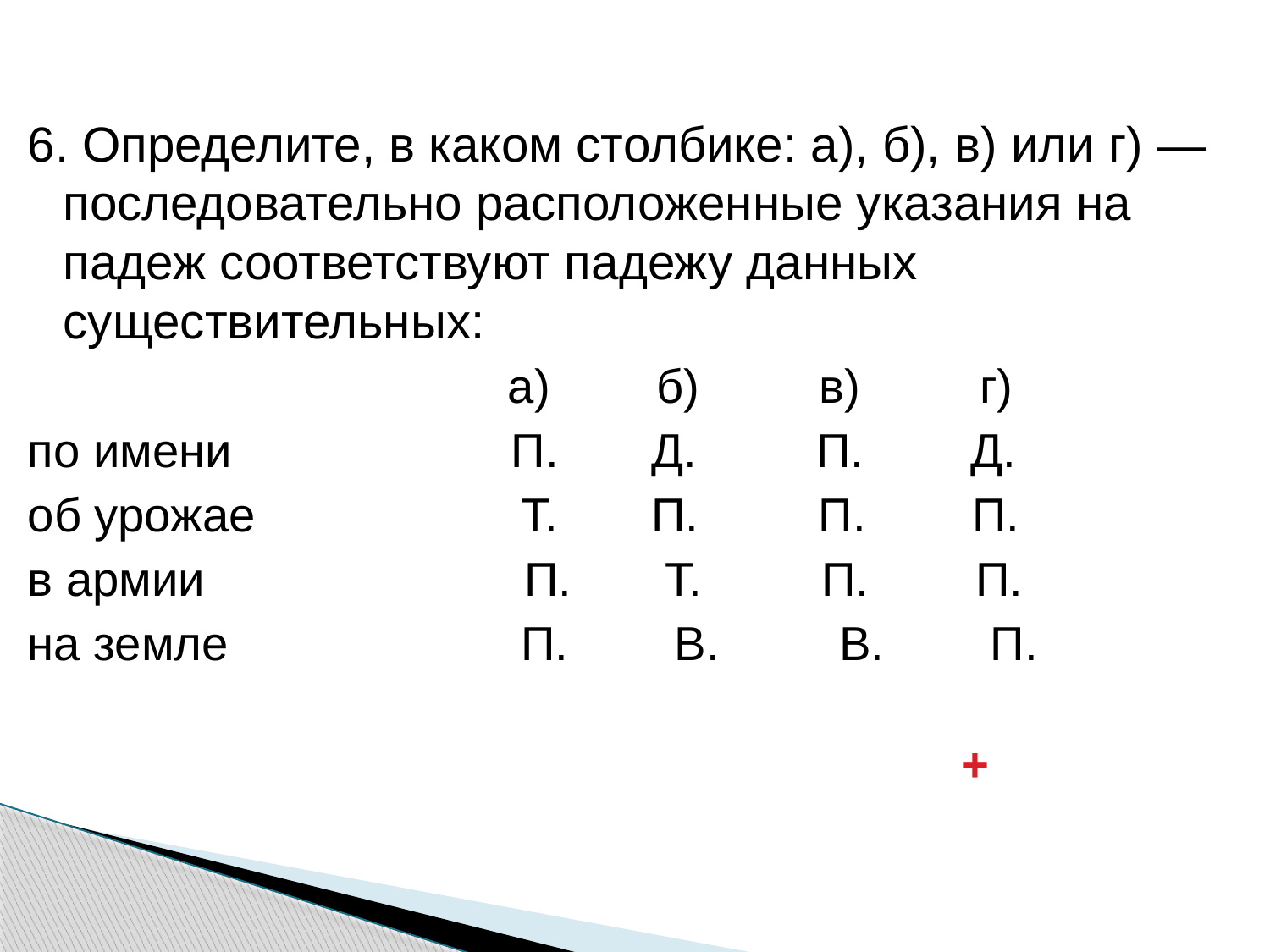

6. Определите, в каком столбике: а), б), в) или г) — последова­тельно расположенные указания на падеж соответствуют па­дежу данных существительных:
                                    а)        б)         в)         г)
по имени                     П.       Д.         П.        Д.
об урожае                    Т.       П.         П.        П.
в армии                        П.       Т.         П.        П.
на земле                      П.        В.         В.        П.
                                                                      +